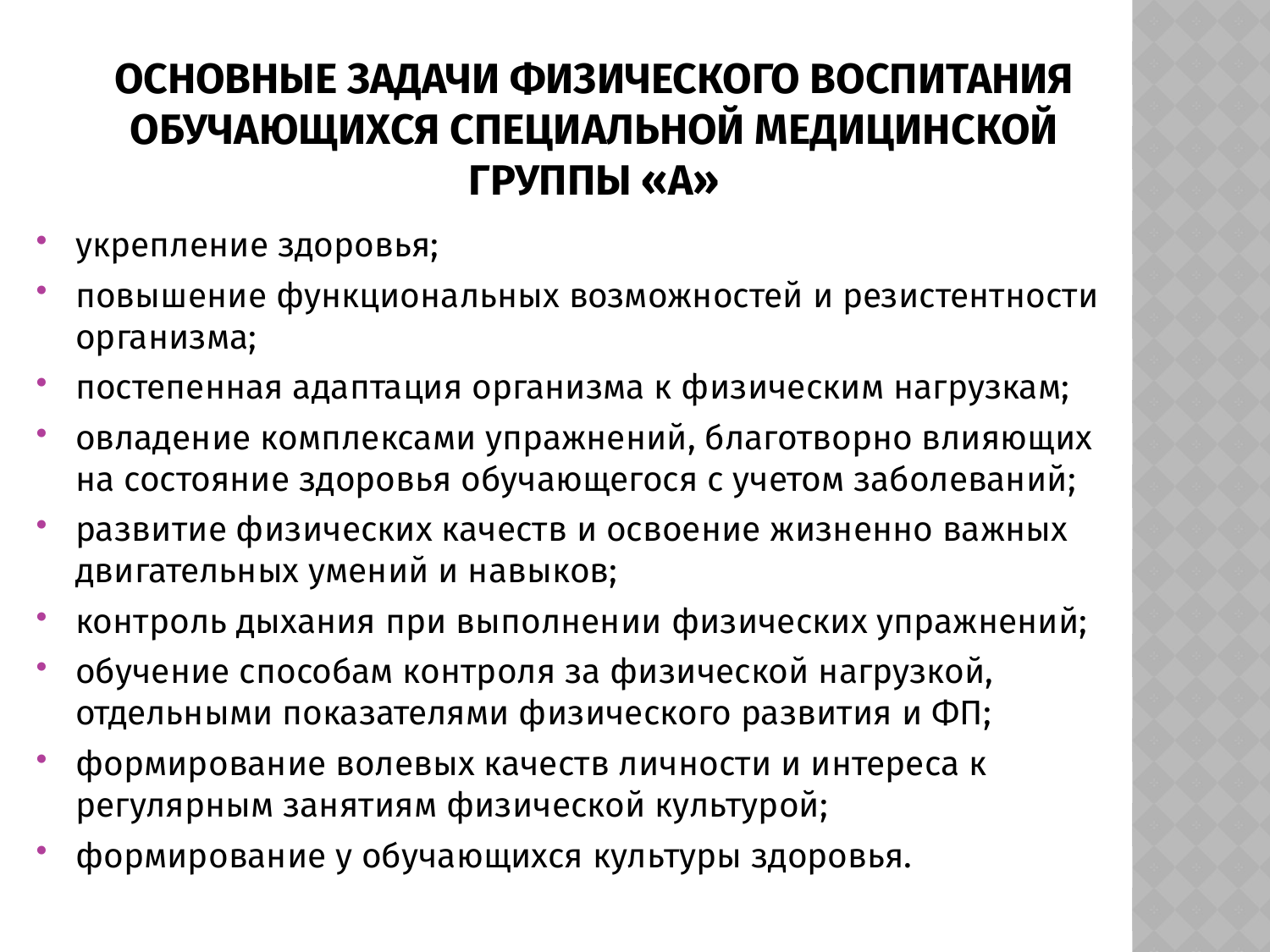

# Основные задачи физического воспитания обучающихся специальной медицинской группы «А»
укрепление здоровья;
повышение функциональных возможностей и резистентности организма;
постепенная адаптация организма к физическим нагрузкам;
овладение комплексами упражнений, благотворно влияющих на состояние здоровья обучающегося с учетом заболеваний;
развитие физических качеств и освоение жизненно важных двигательных умений и навыков;
контроль дыхания при выполнении физических упражнений;
обучение способам контроля за физической нагрузкой, отдельными показателями физического развития и ФП;
формирование волевых качеств личности и интереса к регулярным занятиям физической культурой;
формирование у обучающихся культуры здоровья.